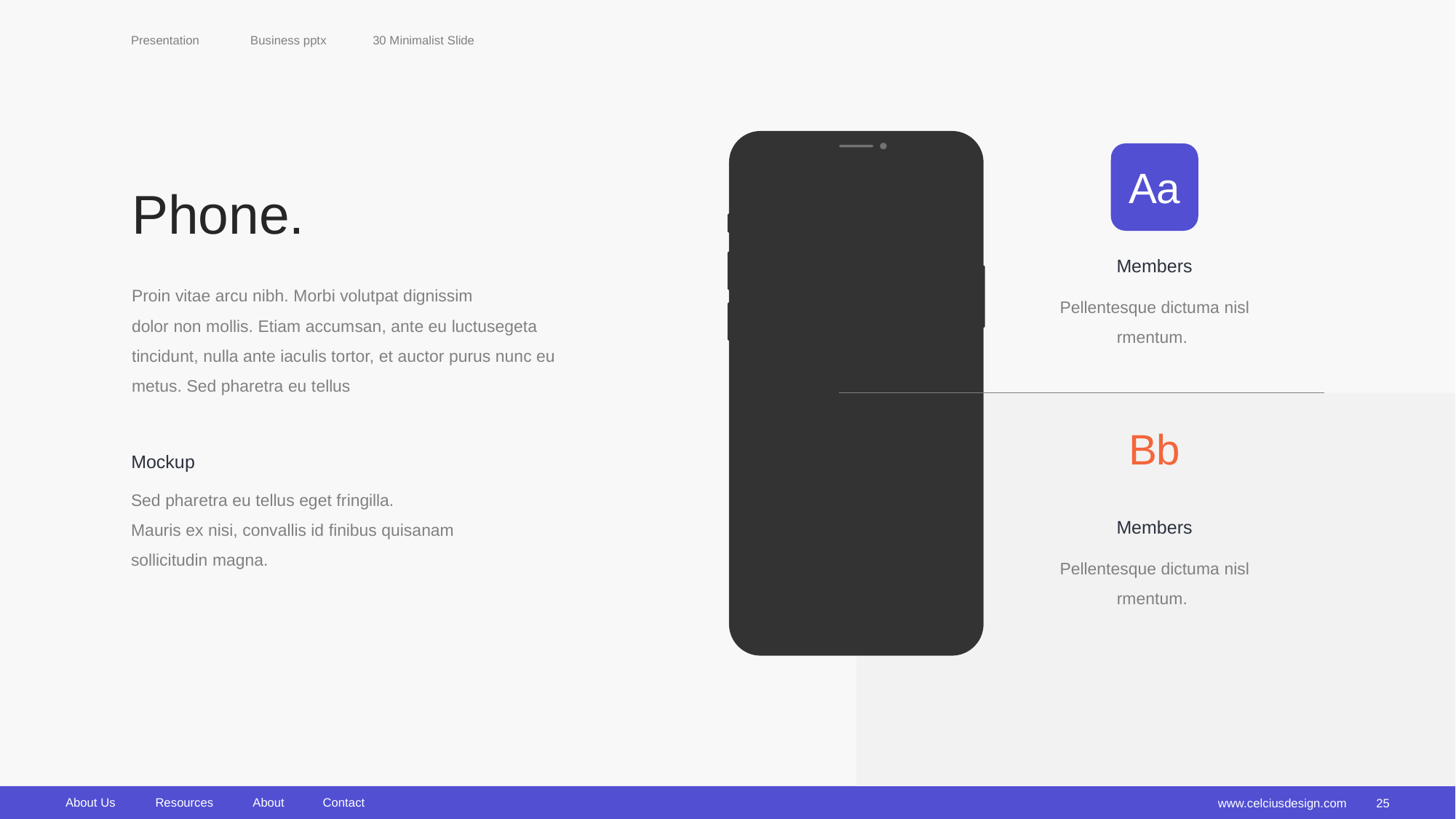

Presentation
Business pptx
30 Minimalist Slide

Aa
Phone.
Members
Proin vitae arcu nibh. Morbi volutpat dignissim
dolor non mollis. Etiam accumsan, ante eu luctusegeta tincidunt, nulla ante iaculis tortor, et auctor purus nunc eu metus. Sed pharetra eu tellus
Pellentesque dictuma nisl rmentum.
Bb
Mockup
Sed pharetra eu tellus eget fringilla.
Mauris ex nisi, convallis id finibus quisanam sollicitudin magna.
Members
Pellentesque dictuma nisl rmentum.
www.celciusdesign.com
25
About Us
Resources
About
Contact